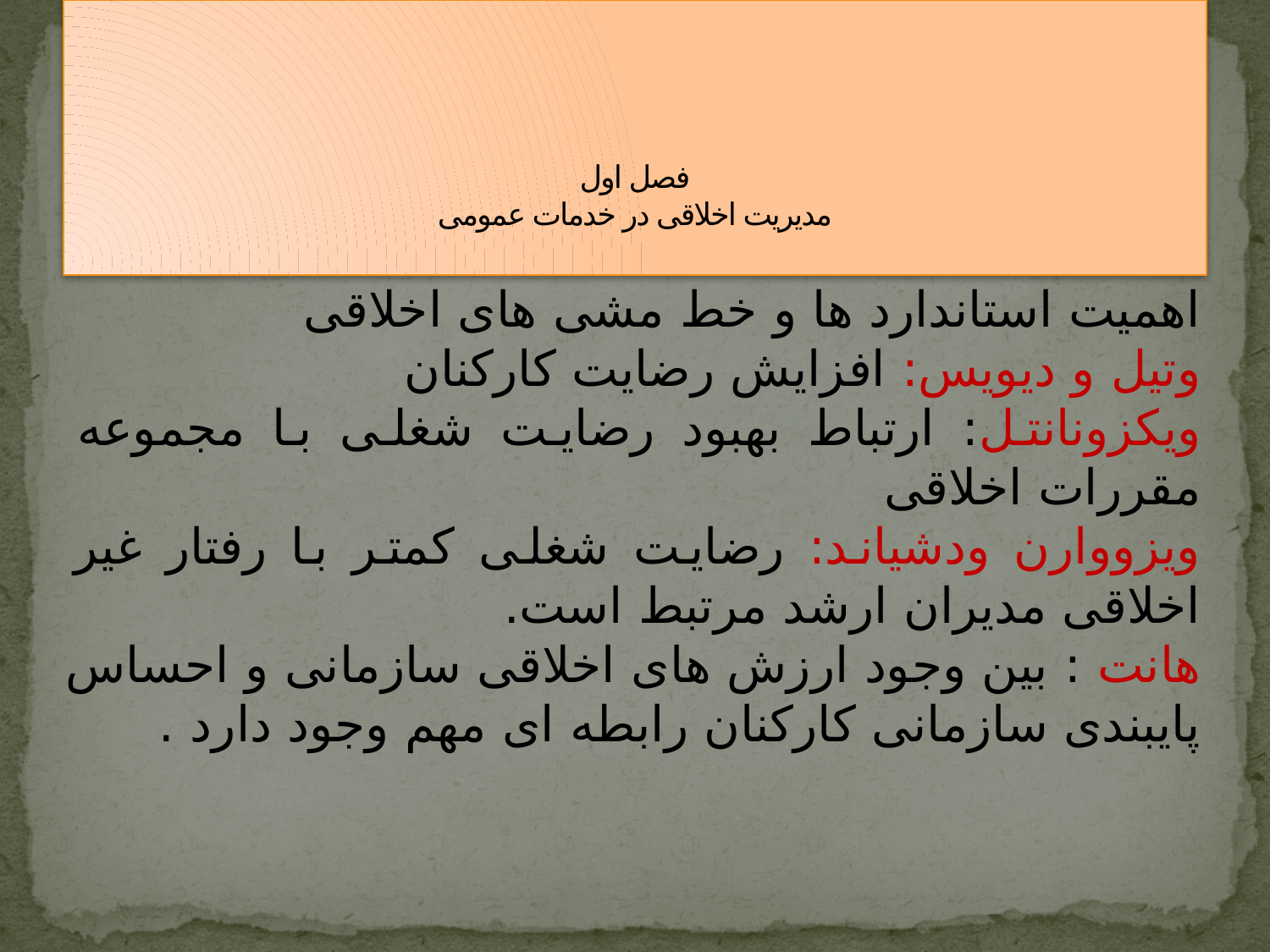

# فصل اول مدیریت اخلاقی در خدمات عمومی

اهمیت استاندارد ها و خط مشی های اخلاقی
وتیل و دیویس: افزایش رضایت کارکنان
ویکزونانتل: ارتباط بهبود رضایت شغلی با مجموعه مقررات اخلاقی
ویزووارن ودشیاند: رضایت شغلی کمتر با رفتار غیر اخلاقی مدیران ارشد مرتبط است.
هانت : بین وجود ارزش های اخلاقی سازمانی و احساس پایبندی سازمانی کارکنان رابطه ای مهم وجود دارد .